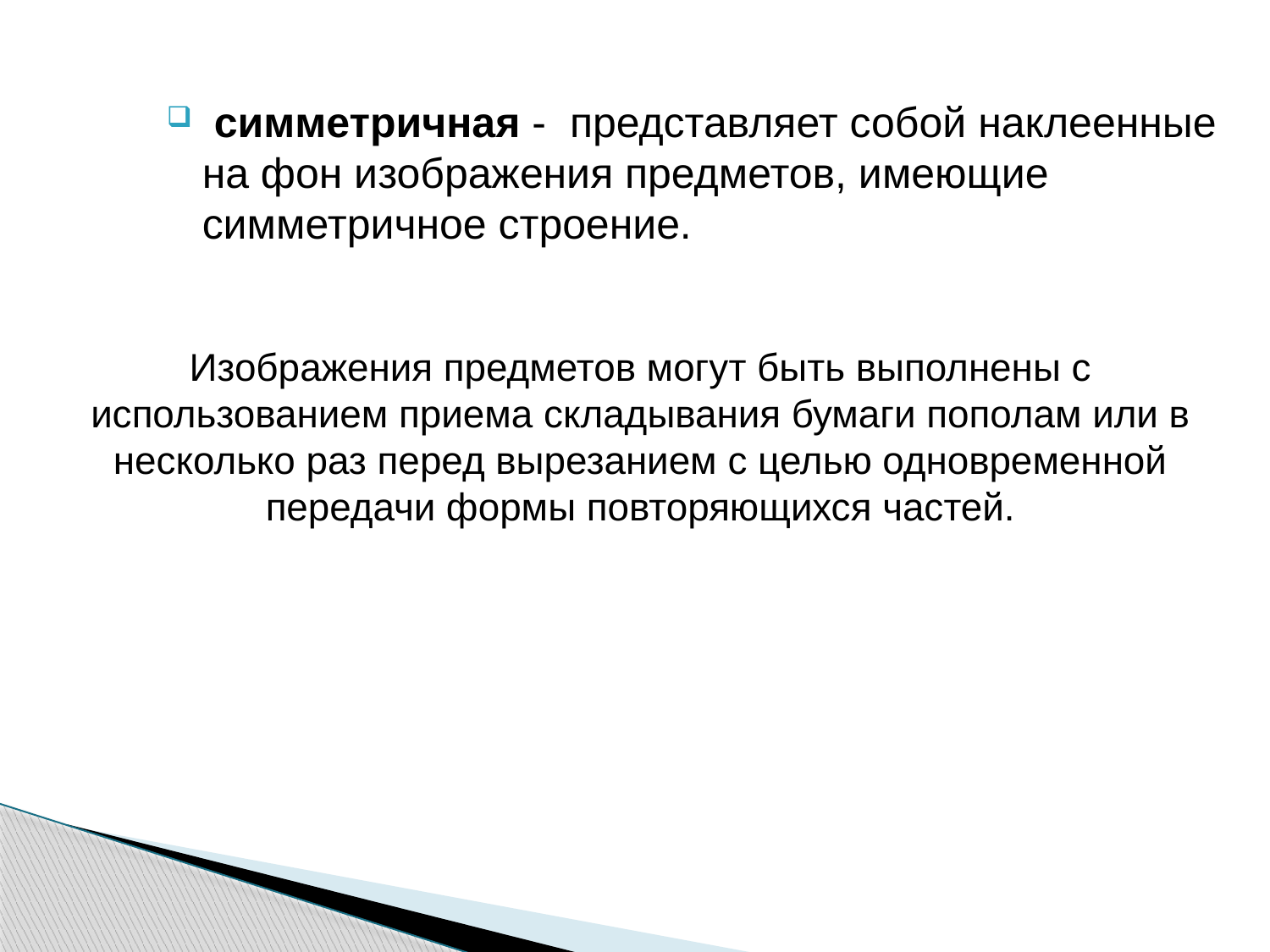

симметричная -  представляет собой наклеенные на фон изображения предметов, имеющие симметричное строение.
Изображения предметов могут быть выполнены с использованием приема складывания бумаги пополам или в несколько раз перед вырезанием с целью одновременной передачи формы повторяющихся частей.